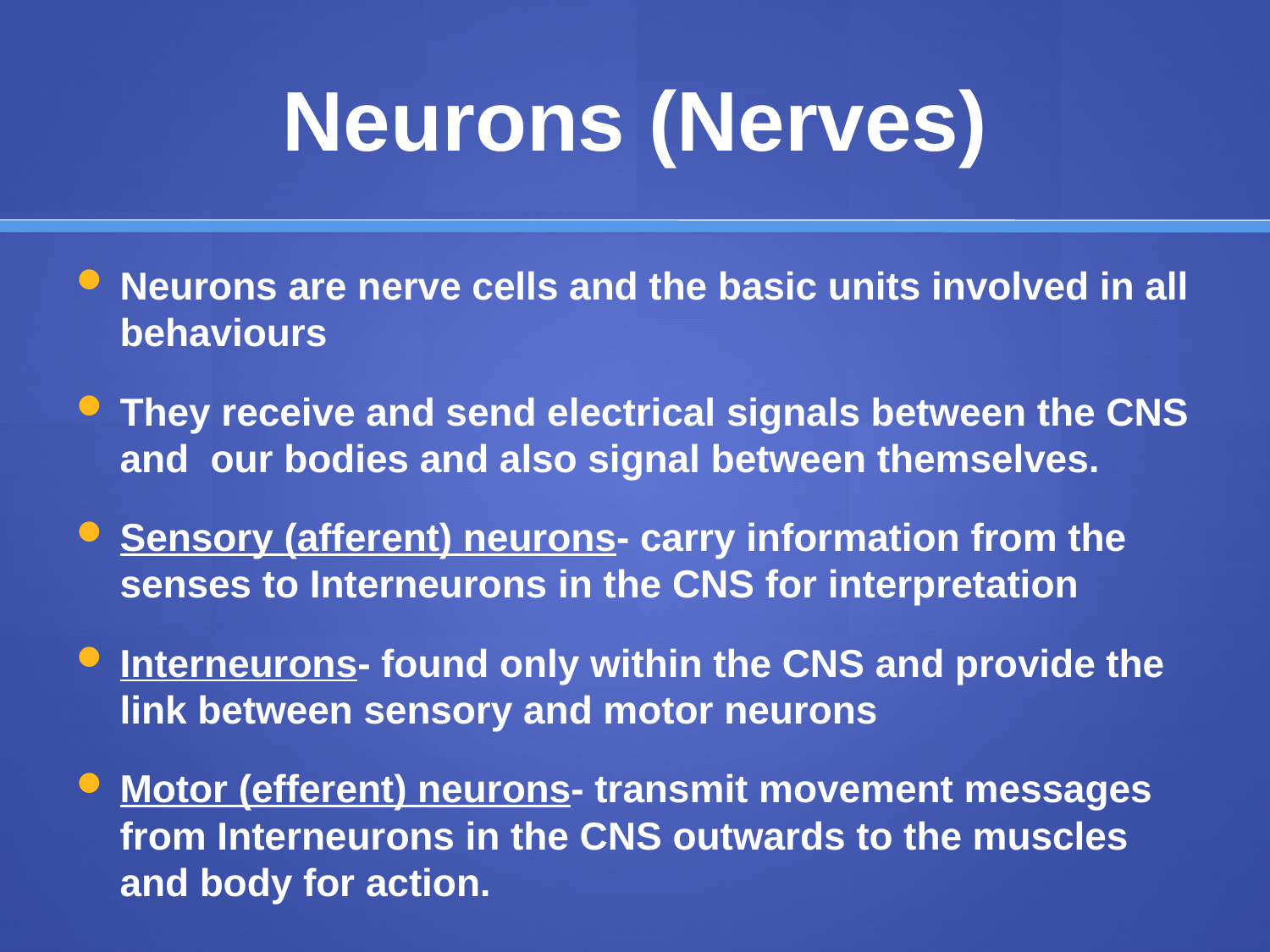

# Neurons (Nerves)
Neurons are nerve cells and the basic units involved in all behaviours
They receive and send electrical signals between the CNS and  our bodies and also signal between themselves.
Sensory (afferent) neurons- carry information from the senses to Interneurons in the CNS for interpretation
Interneurons- found only within the CNS and provide the link between sensory and motor neurons
Motor (efferent) neurons- transmit movement messages from Interneurons in the CNS outwards to the muscles and body for action.